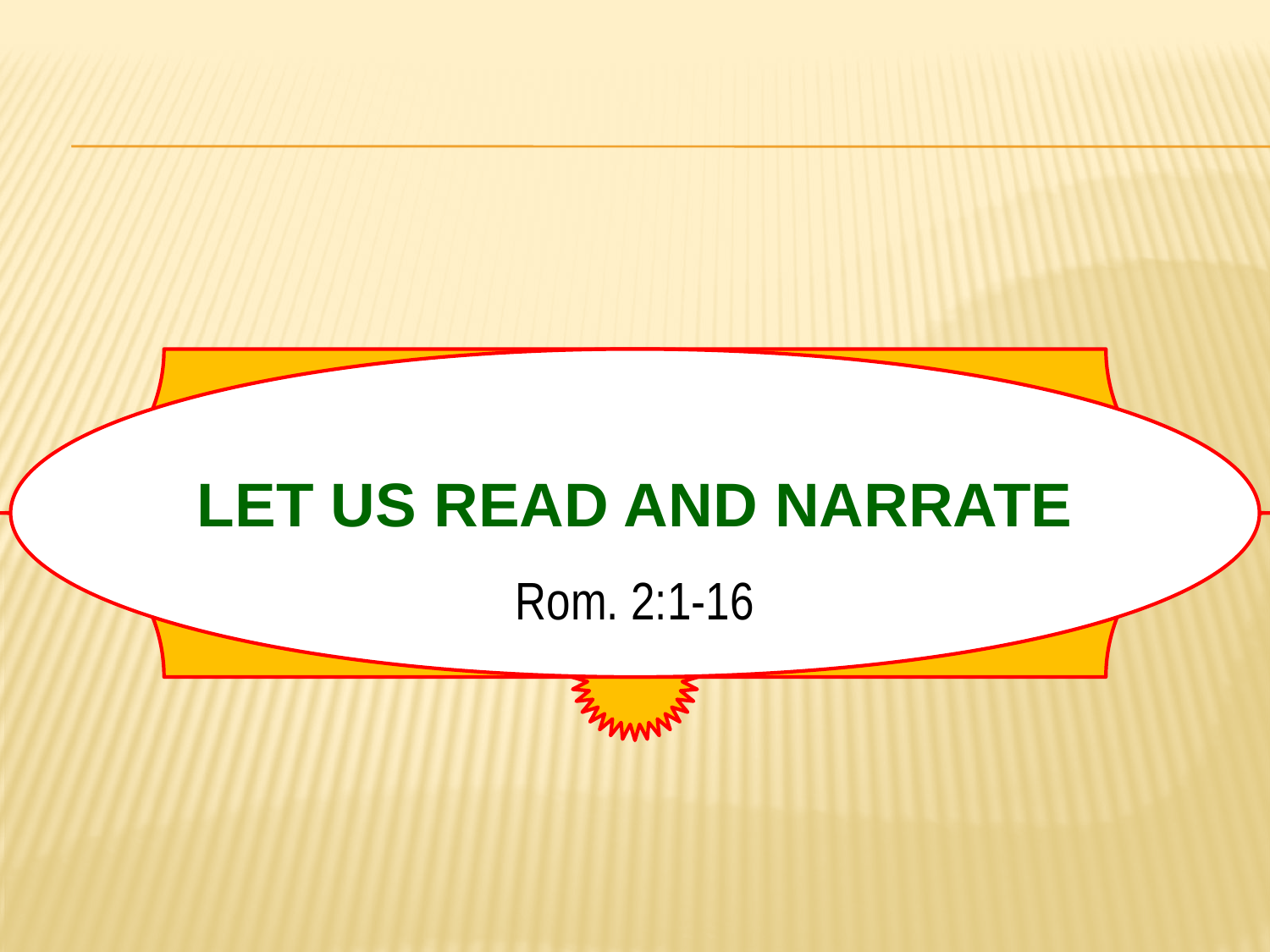

# Let us read and narrate
Rom. 2:1-16